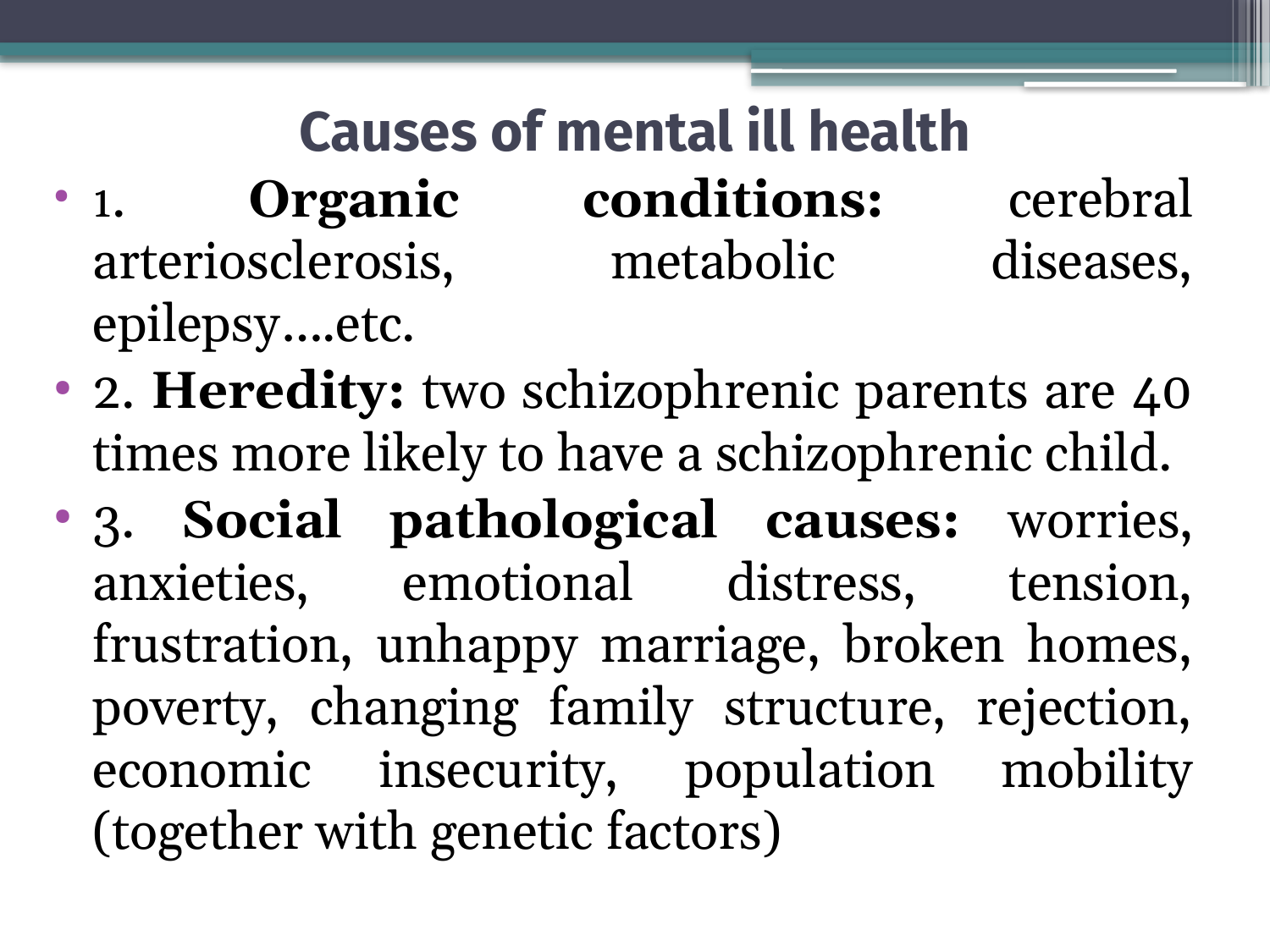

# Causes of mental ill health
1. Organic conditions: cerebral arteriosclerosis, metabolic diseases, epilepsy….etc.
2. Heredity: two schizophrenic parents are 40 times more likely to have a schizophrenic child.
3. Social pathological causes: worries, anxieties, emotional distress, tension, frustration, unhappy marriage, broken homes, poverty, changing family structure, rejection, economic insecurity, population mobility (together with genetic factors)